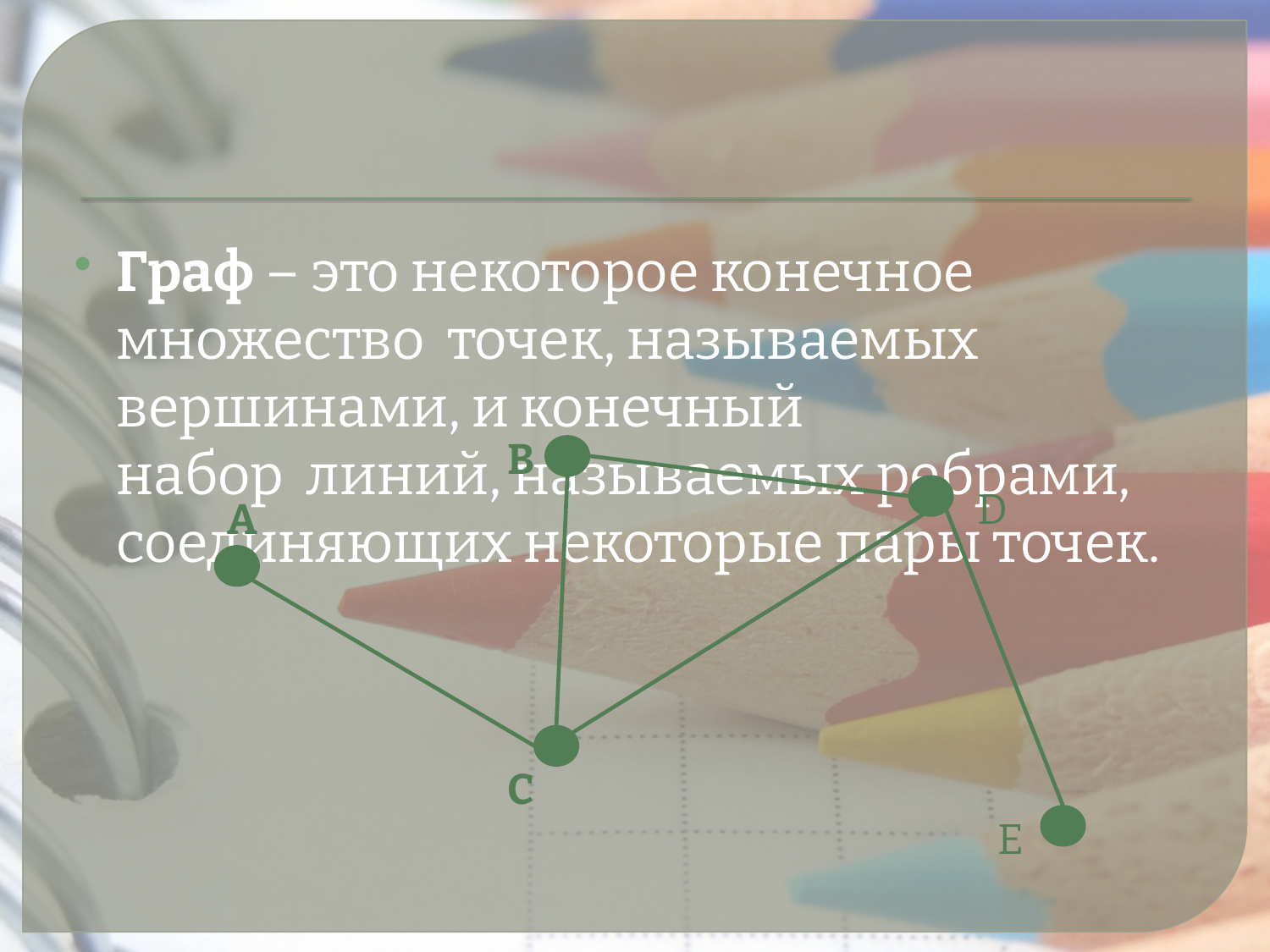

Граф – это некоторое конечное множество  точек, называемых вершинами, и конечный набор  линий, называемых ребрами, соединяющих некоторые пары точек.
В

D
А

С
E